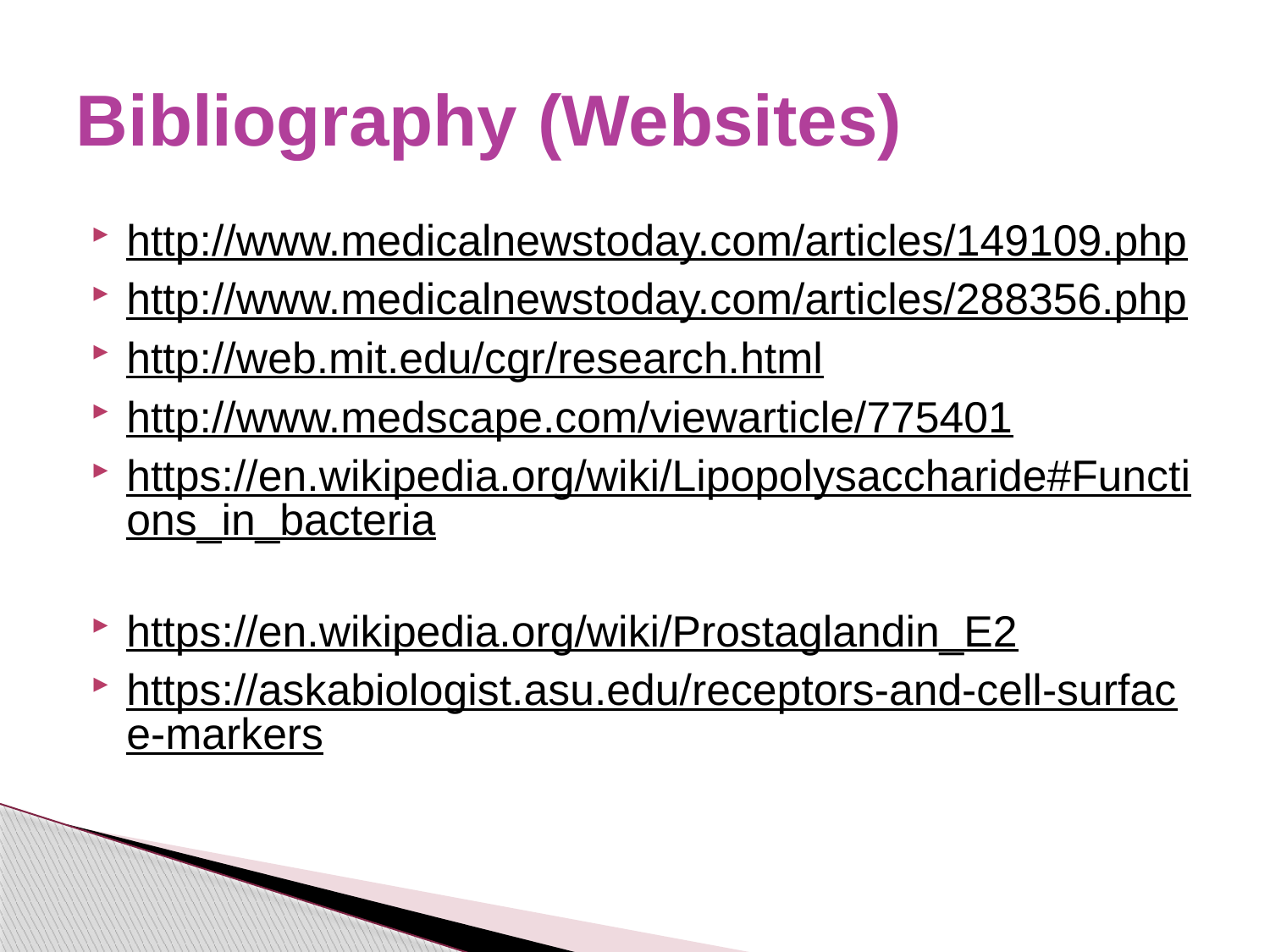

# Bibliography (Websites)
http://www.medicalnewstoday.com/articles/149109.php
http://www.medicalnewstoday.com/articles/288356.php
http://web.mit.edu/cgr/research.html
http://www.medscape.com/viewarticle/775401
https://en.wikipedia.org/wiki/Lipopolysaccharide#Functions_in_bacteria
https://en.wikipedia.org/wiki/Prostaglandin_E2
https://askabiologist.asu.edu/receptors-and-cell-surface-markers